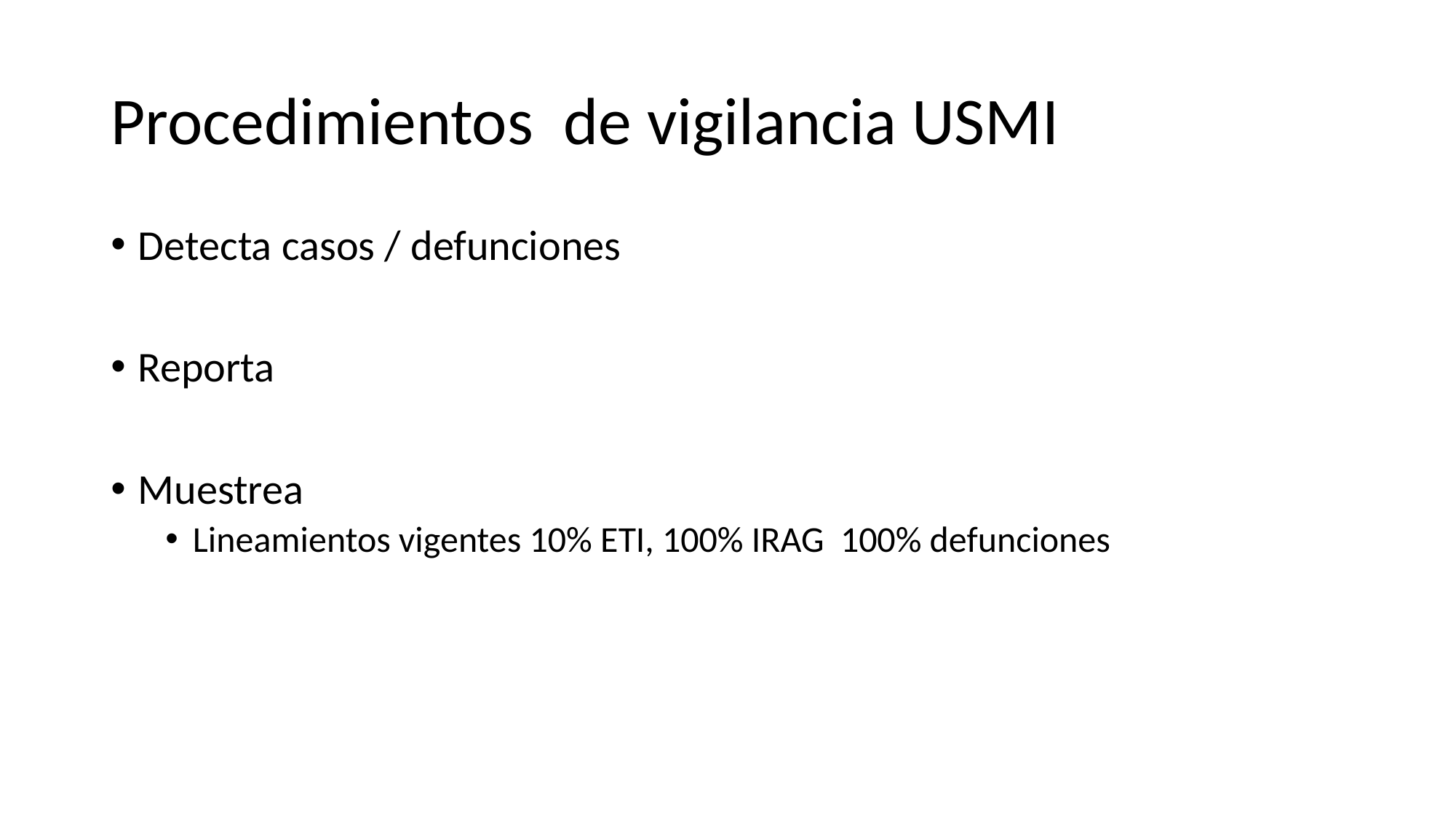

# Procedimientos  de vigilancia USMI
Detecta casos / defunciones

Reporta

Muestrea
Lineamientos vigentes 10% ETI, 100% IRAG  100% defunciones